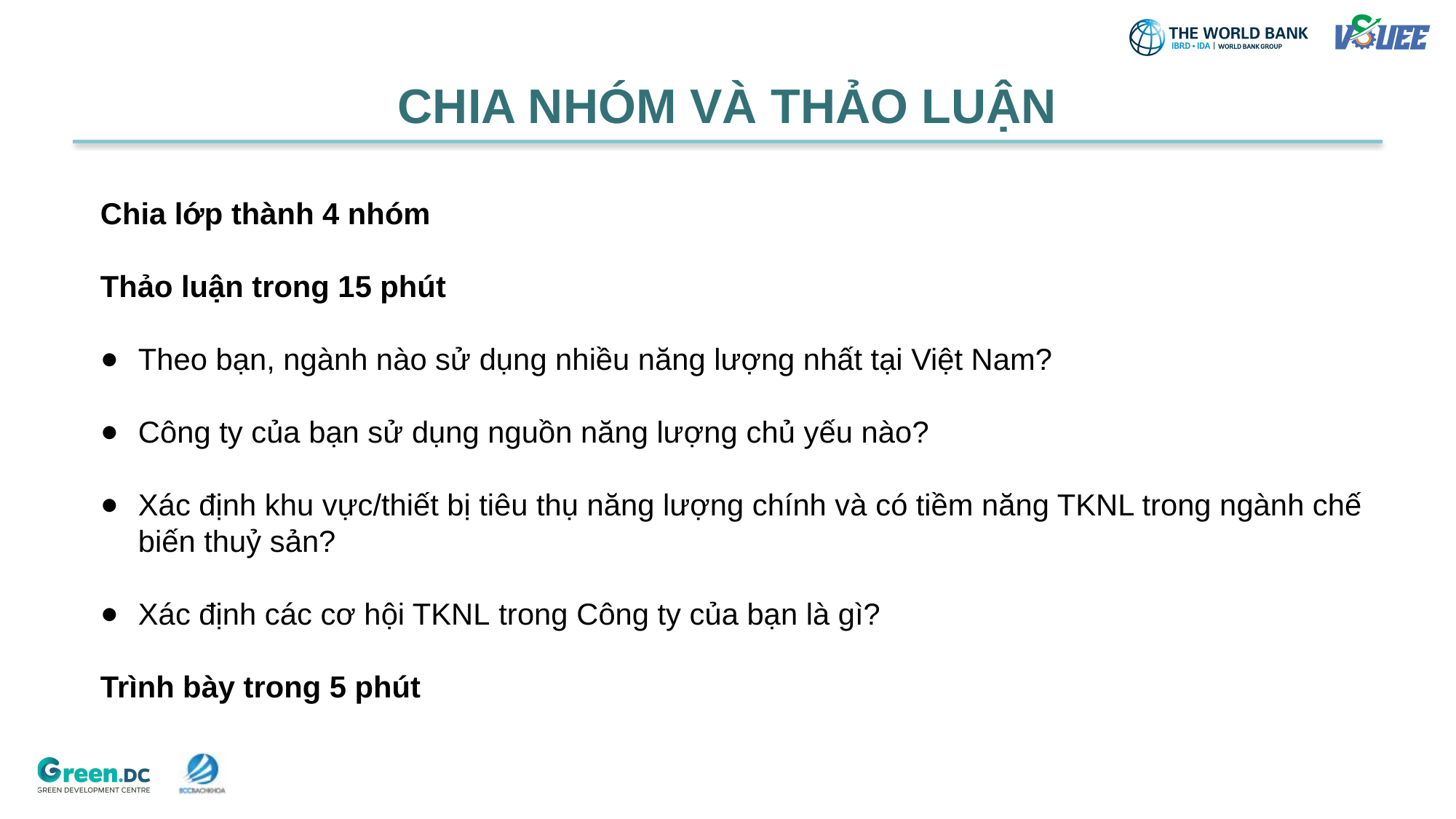

# CHIA NHÓM VÀ THẢO LUẬN
Chia lớp thành 4 nhóm

Thảo luận trong 15 phút

Theo bạn, ngành nào sử dụng nhiều năng lượng nhất tại Việt Nam?

Công ty của bạn sử dụng nguồn năng lượng chủ yếu nào?

Xác định khu vực/thiết bị tiêu thụ năng lượng chính và có tiềm năng TKNL trong ngành chế biến thuỷ sản?

Xác định các cơ hội TKNL trong Công ty của bạn là gì?

Trình bày trong 5 phút